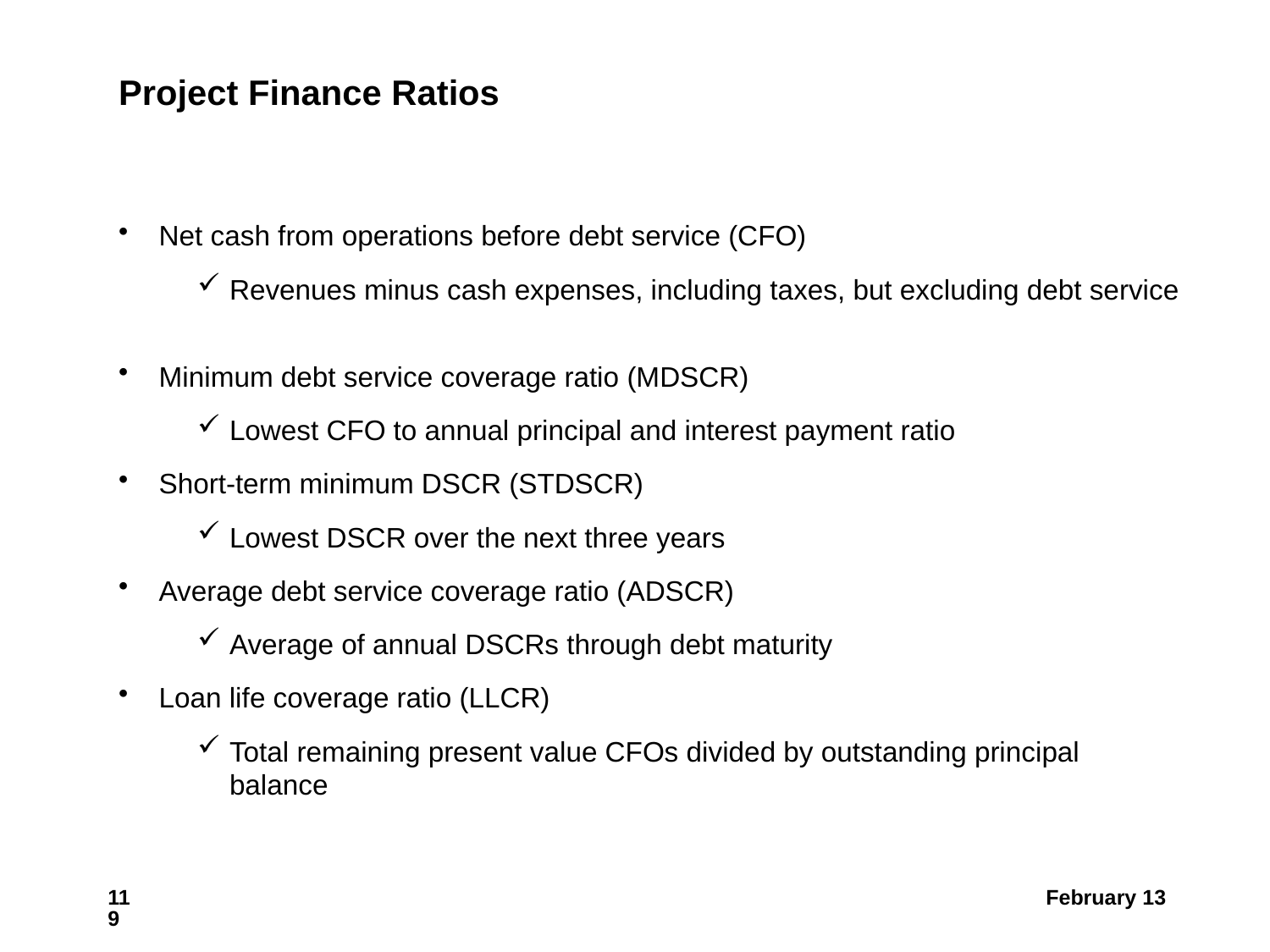

# Project Finance Ratios
Net cash from operations before debt service (CFO)
Revenues minus cash expenses, including taxes, but excluding debt service
Minimum debt service coverage ratio (MDSCR)
Lowest CFO to annual principal and interest payment ratio
Short-term minimum DSCR (STDSCR)
Lowest DSCR over the next three years
Average debt service coverage ratio (ADSCR)
Average of annual DSCRs through debt maturity
Loan life coverage ratio (LLCR)
Total remaining present value CFOs divided by outstanding principal balance